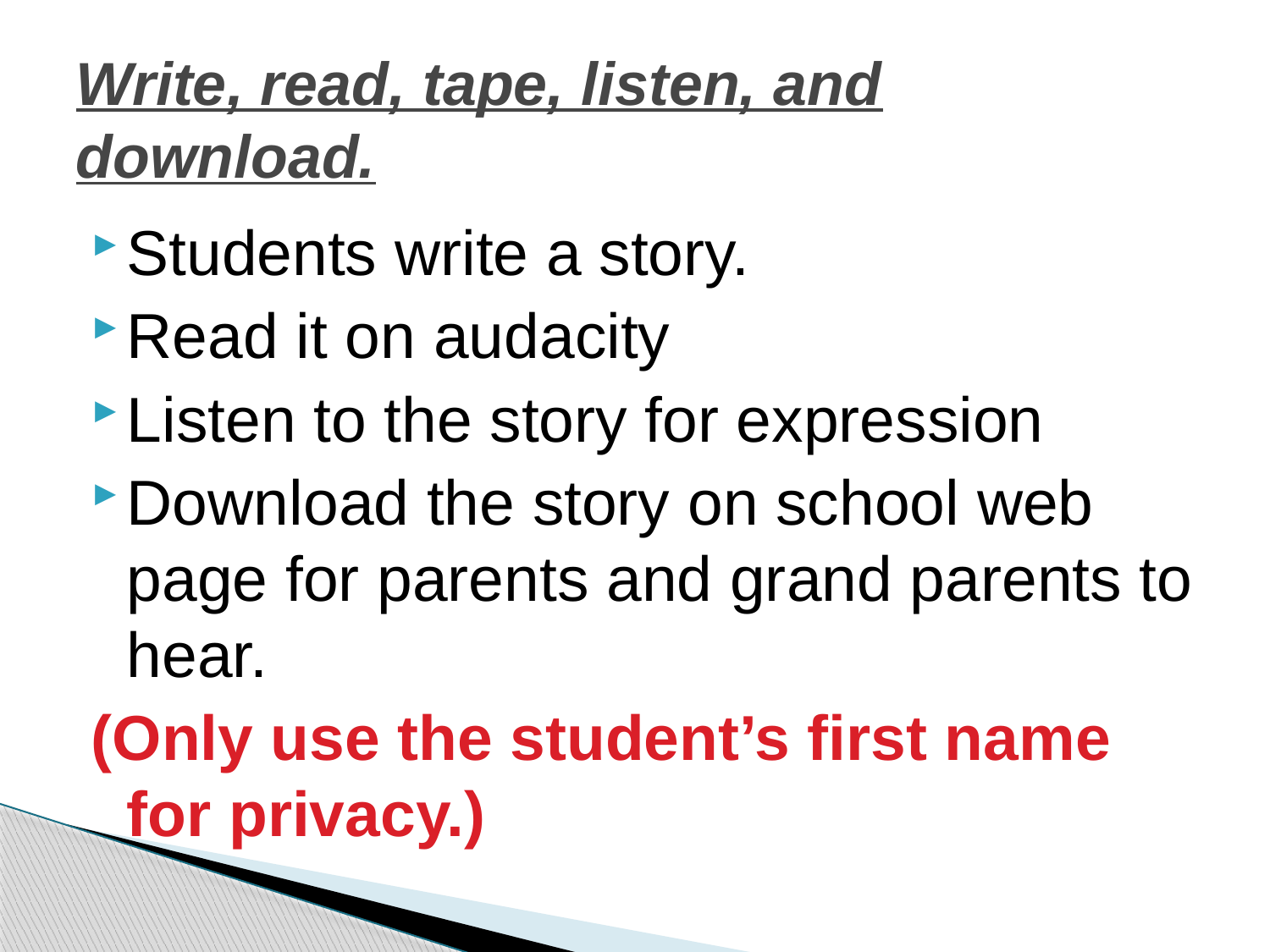

# Write, read, tape, listen, and download.
Students write a story.
Read it on audacity
Listen to the story for expression
Download the story on school web page for parents and grand parents to hear.
(Only use the student’s first name for privacy.)